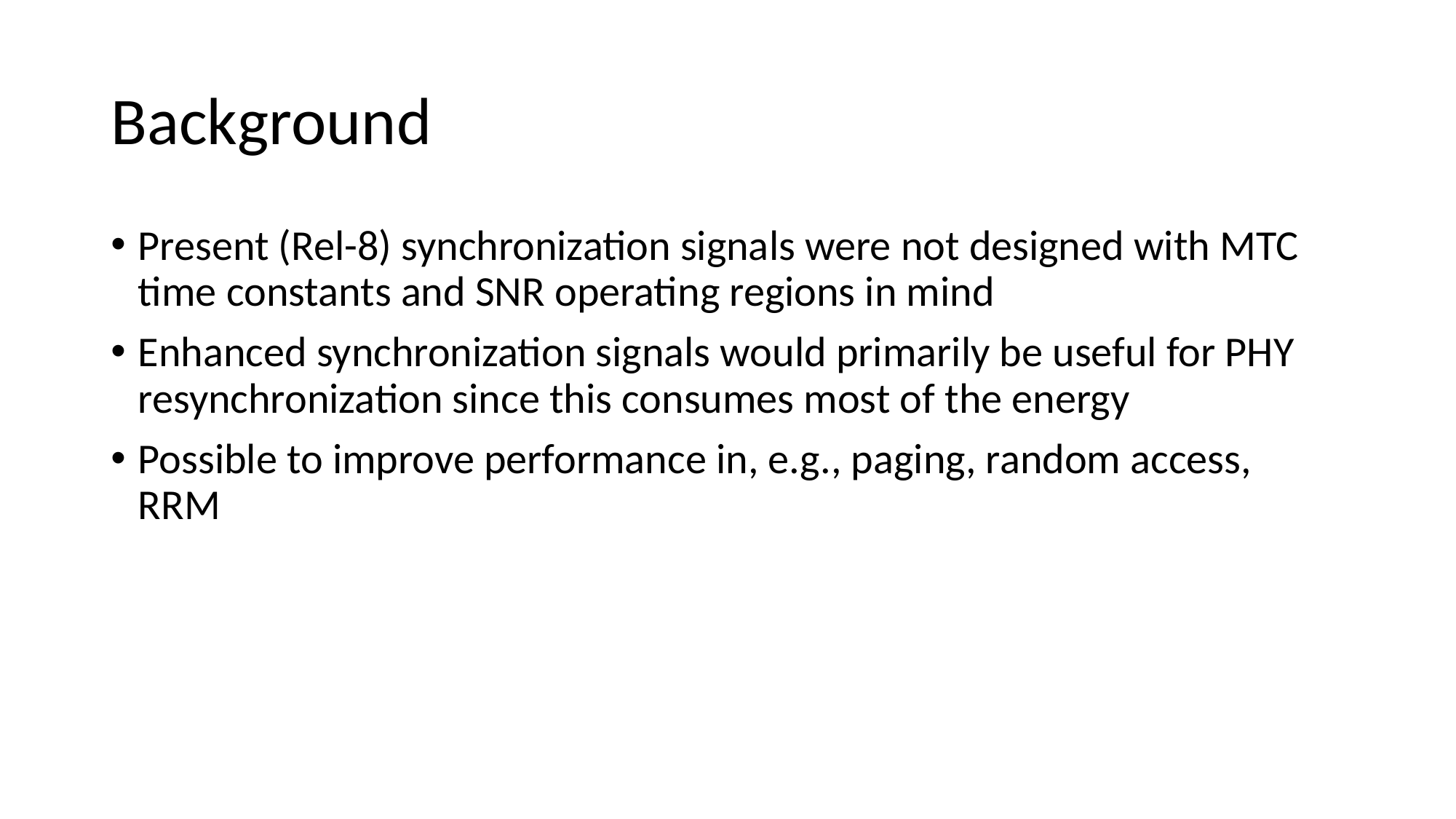

# Background
Present (Rel-8) synchronization signals were not designed with MTC time constants and SNR operating regions in mind
Enhanced synchronization signals would primarily be useful for PHY resynchronization since this consumes most of the energy
Possible to improve performance in, e.g., paging, random access, RRM